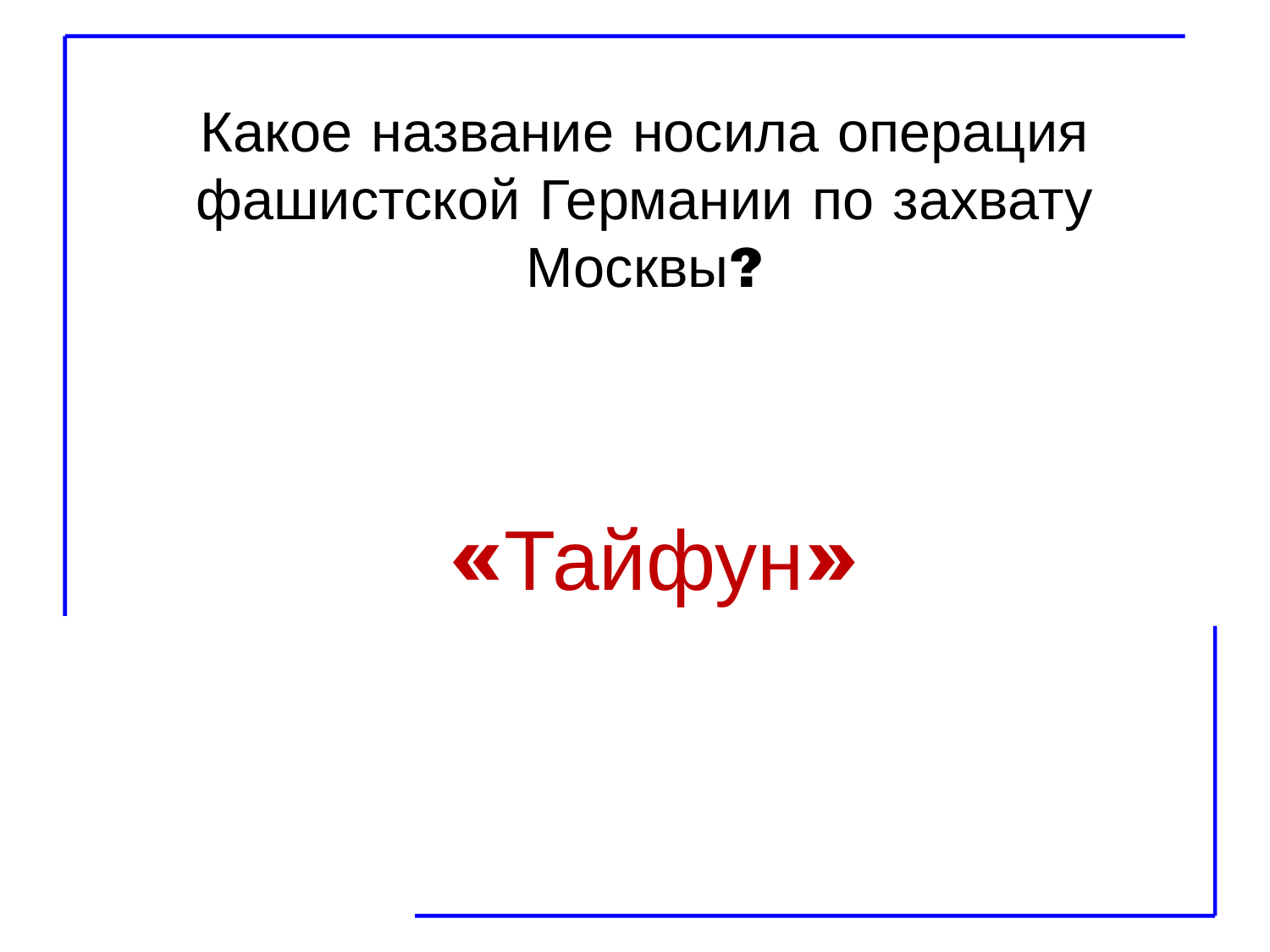

Какое название носила операция фашистской Германии по захвату Москвы?
«Тайфун»